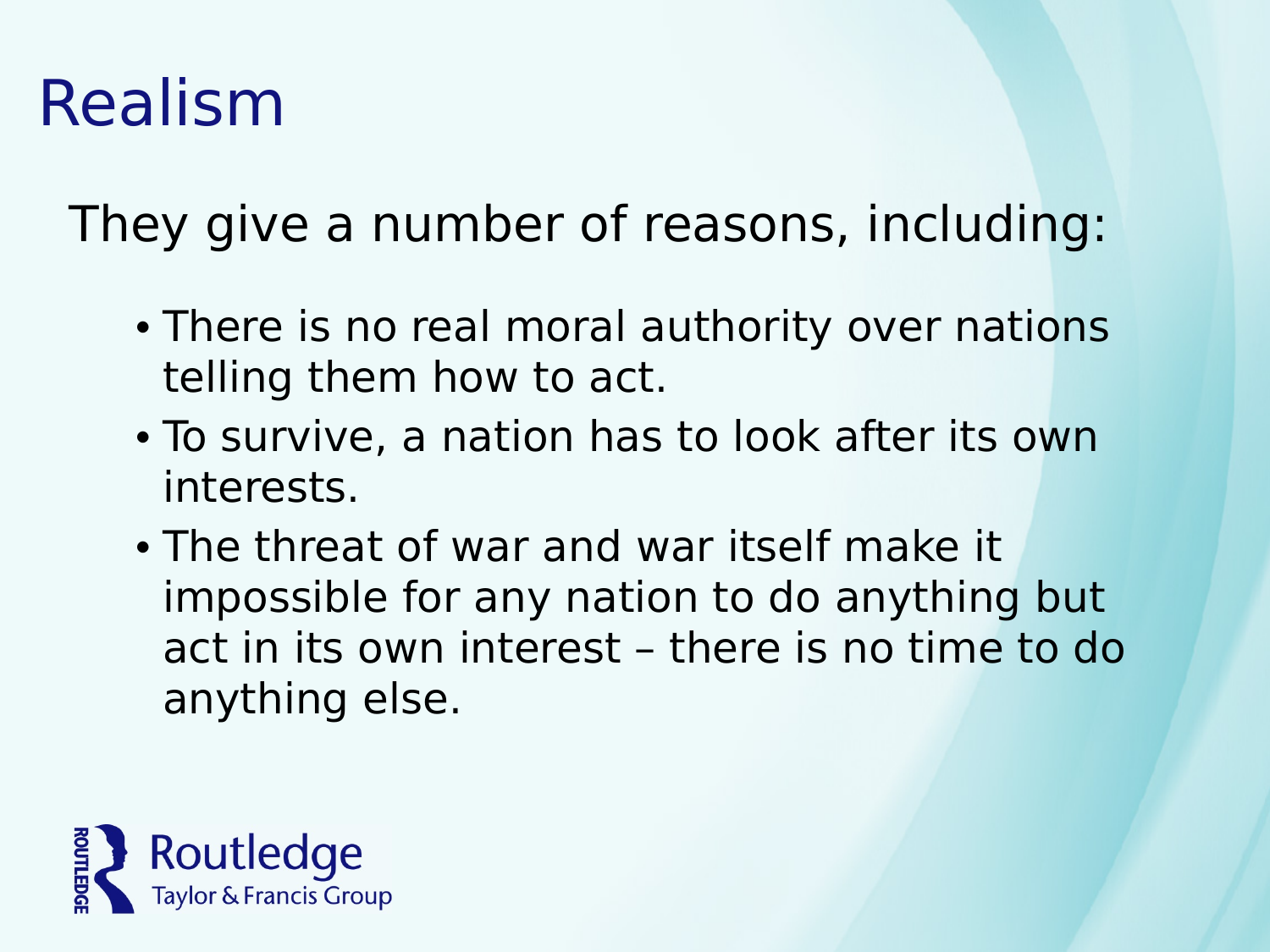

# Realism
They give a number of reasons, including:

There is no real moral authority over nations telling them how to act.
To survive, a nation has to look after its own interests.
The threat of war and war itself make it impossible for any nation to do anything but act in its own interest – there is no time to do anything else.